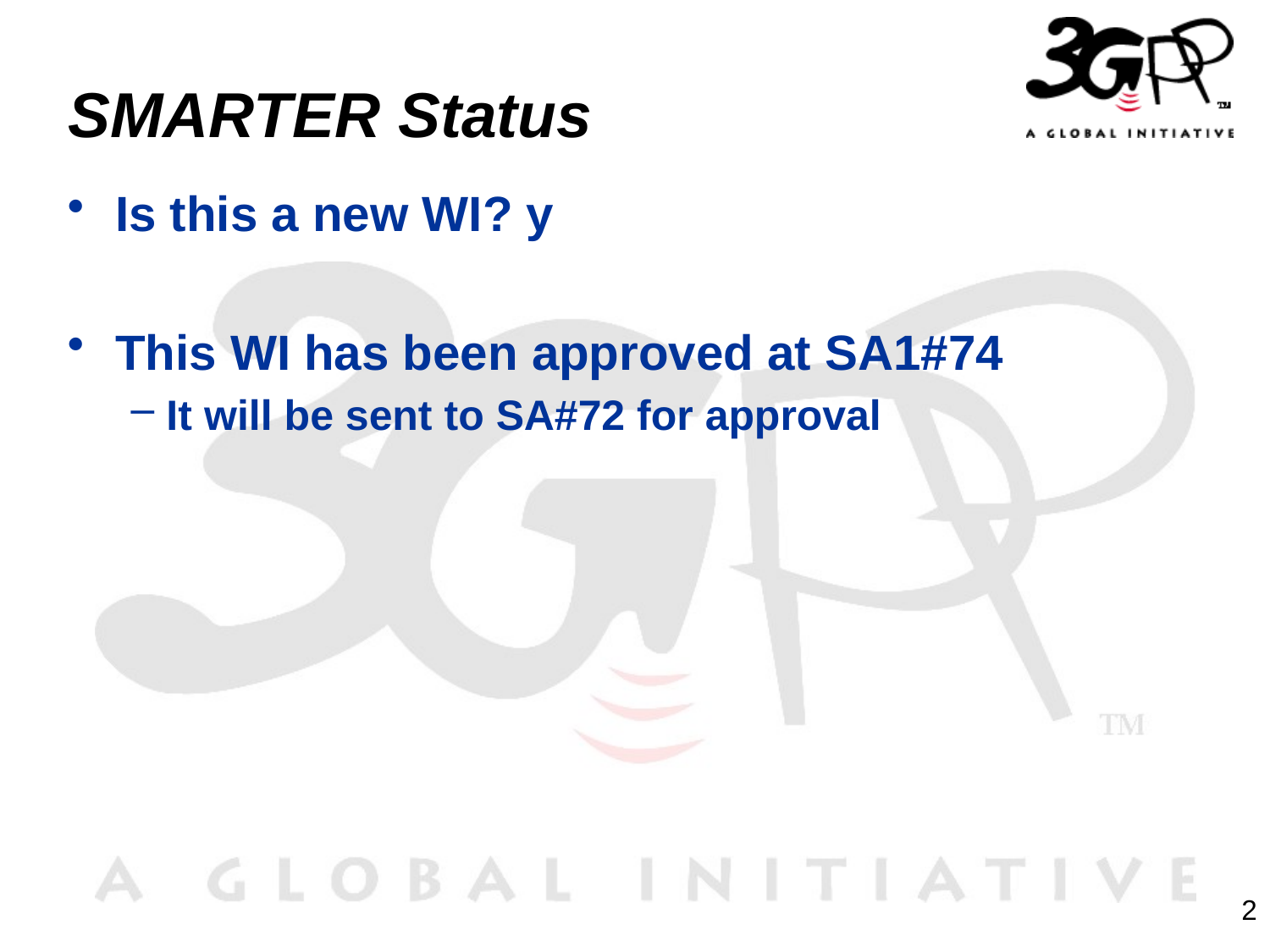

# SMARTER Status
Is this a new WI? y

This WI has been approved at SA1#74
 It will be sent to SA#72 for approval
2